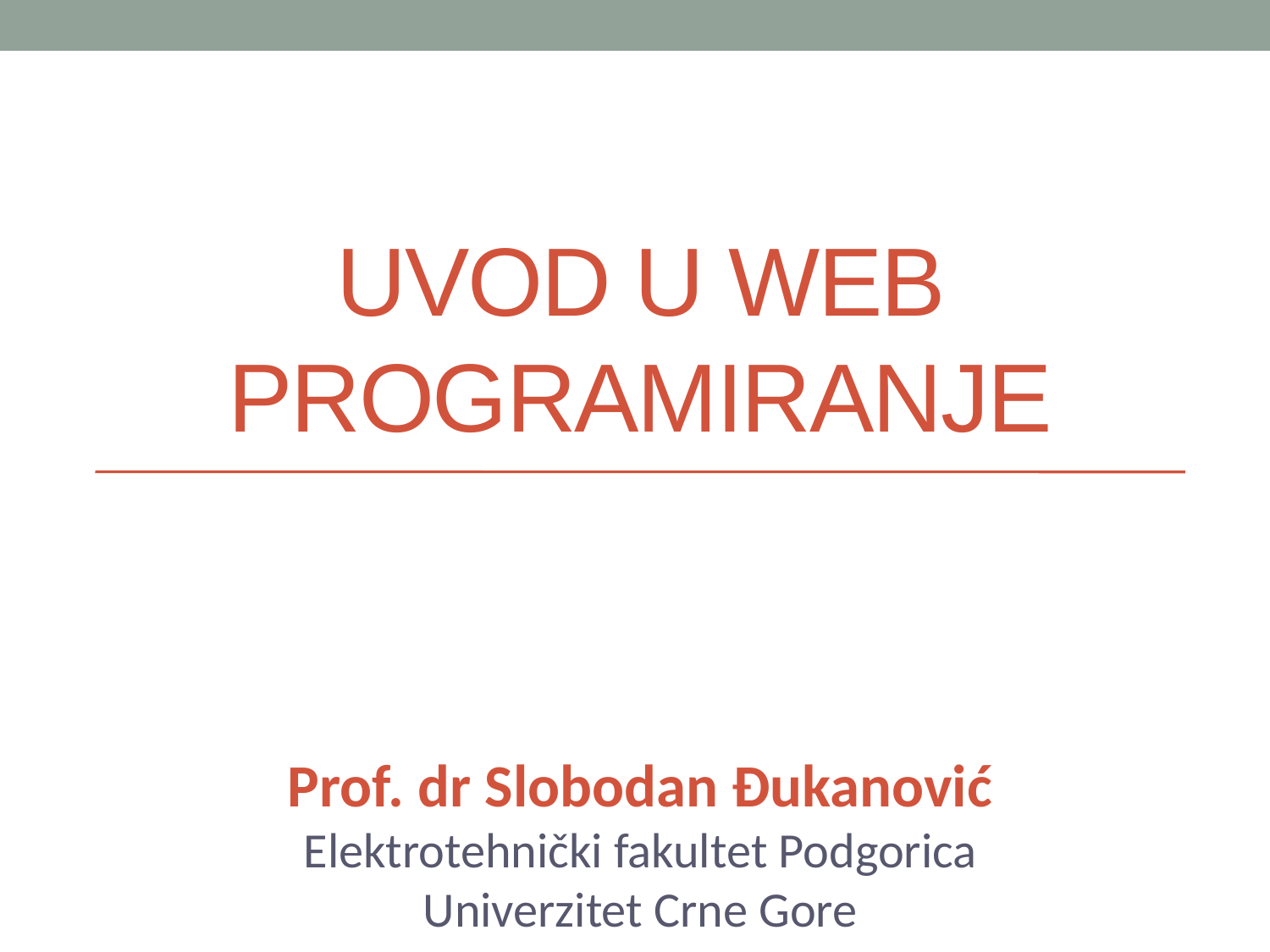

# UVOD U web programiranje
Prof. dr Slobodan Đukanović
Elektrotehnički fakultet Podgorica
Univerzitet Crne Gore